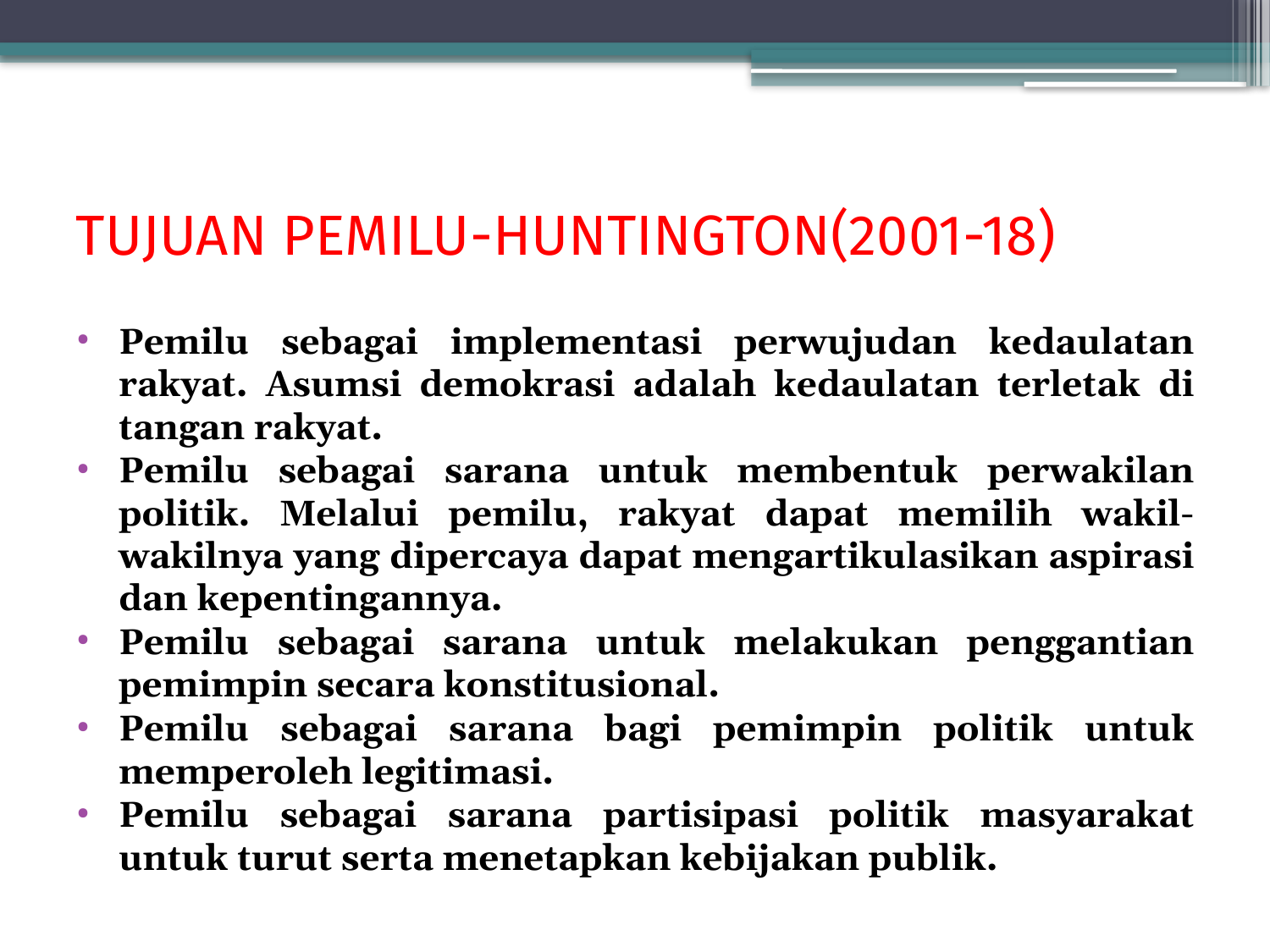

# TUJUAN PEMILU-HUNTINGTON(2001-18)
Pemilu sebagai implementasi perwujudan kedaulatan rakyat. Asumsi demokrasi adalah kedaulatan terletak di tangan rakyat.
Pemilu sebagai sarana untuk membentuk perwakilan politik. Melalui pemilu, rakyat dapat memilih wakil-wakilnya yang dipercaya dapat mengartikulasikan aspirasi dan kepentingannya.
Pemilu sebagai sarana untuk melakukan penggantian pemimpin secara konstitusional.
Pemilu sebagai sarana bagi pemimpin politik untuk memperoleh legitimasi.
Pemilu sebagai sarana partisipasi politik masyarakat untuk turut serta menetapkan kebijakan publik.